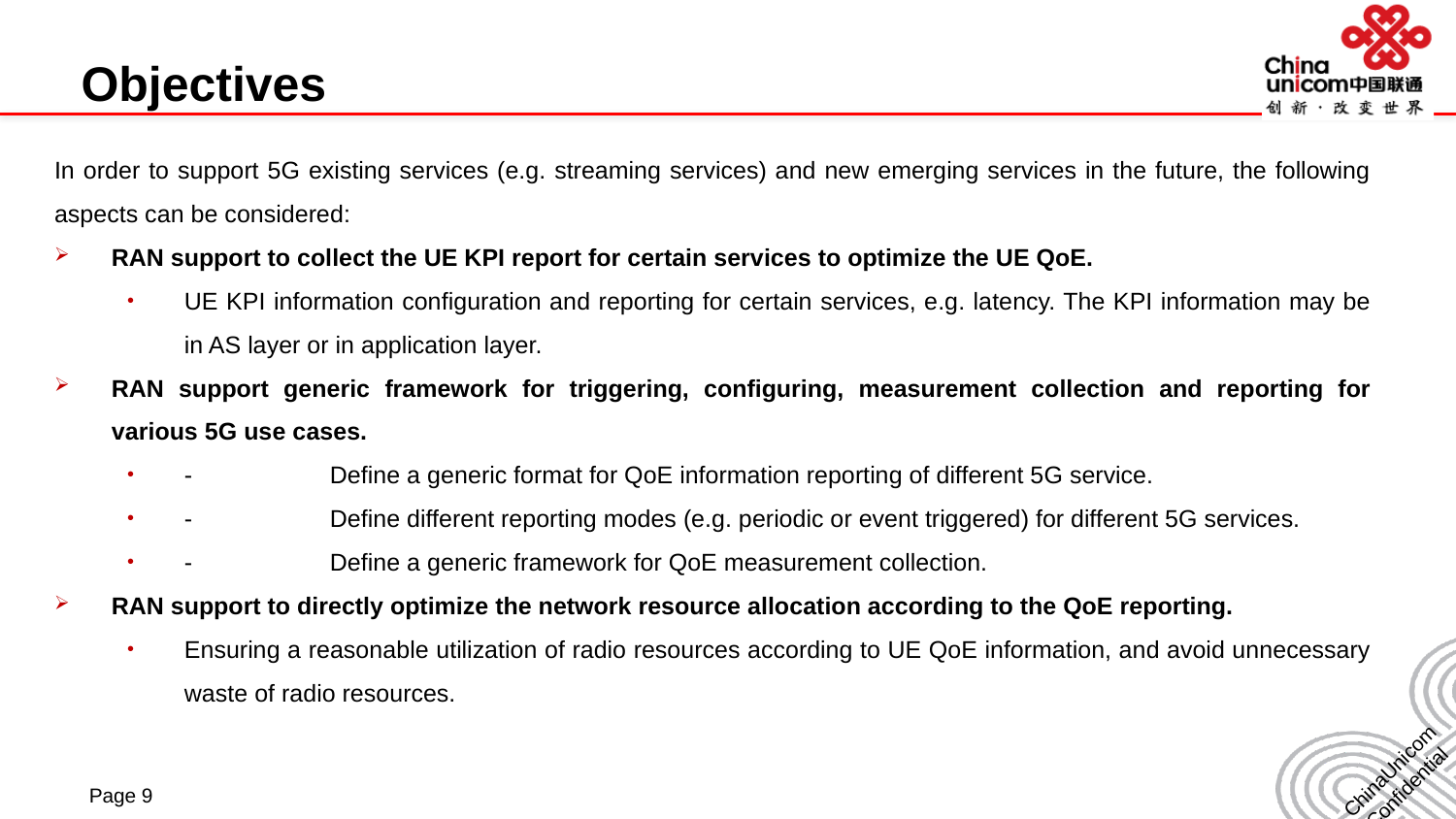

Objectives
In order to support 5G existing services (e.g. streaming services) and new emerging services in the future, the following aspects can be considered:
RAN support to collect the UE KPI report for certain services to optimize the UE QoE.
UE KPI information configuration and reporting for certain services, e.g. latency. The KPI information may be in AS layer or in application layer.
RAN support generic framework for triggering, configuring, measurement collection and reporting for various 5G use cases.
-	Define a generic format for QoE information reporting of different 5G service.
-	Define different reporting modes (e.g. periodic or event triggered) for different 5G services.
-	Define a generic framework for QoE measurement collection.
RAN support to directly optimize the network resource allocation according to the QoE reporting.
Ensuring a reasonable utilization of radio resources according to UE QoE information, and avoid unnecessary waste of radio resources.
Page 9